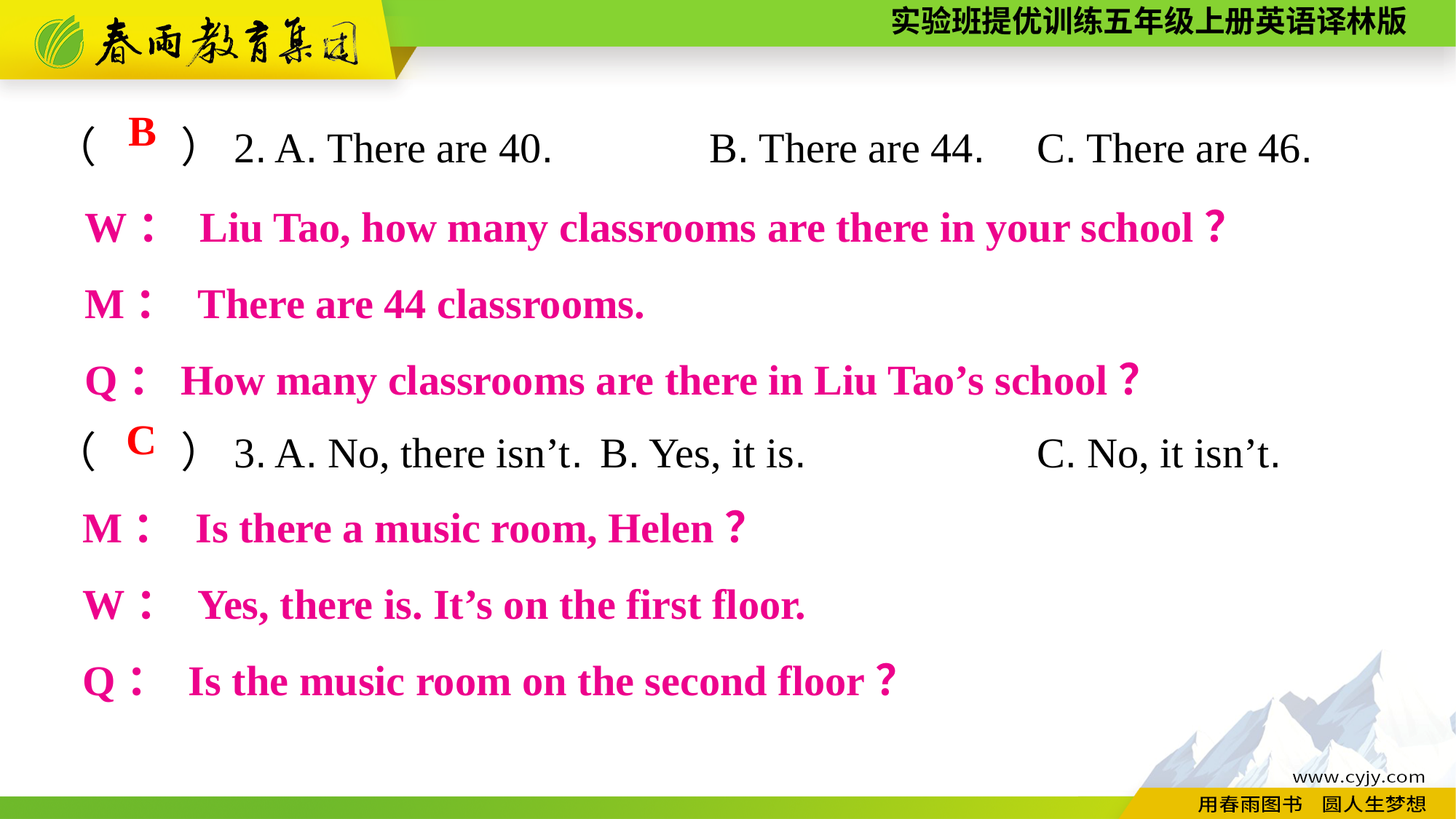

（　　）2. A. There are 40.		B. There are 44.	C. There are 46.

（　　）3. A. No, there isn’t.	B. Yes, it is.			C. No, it isn’t.
B
W： Liu Tao, how many classrooms are there in your school？
M： There are 44 classrooms.
Q：How many classrooms are there in Liu Tao’s school？
C
M： Is there a music room, Helen？
W： Yes, there is. It’s on the first floor.
Q： Is the music room on the second floor？